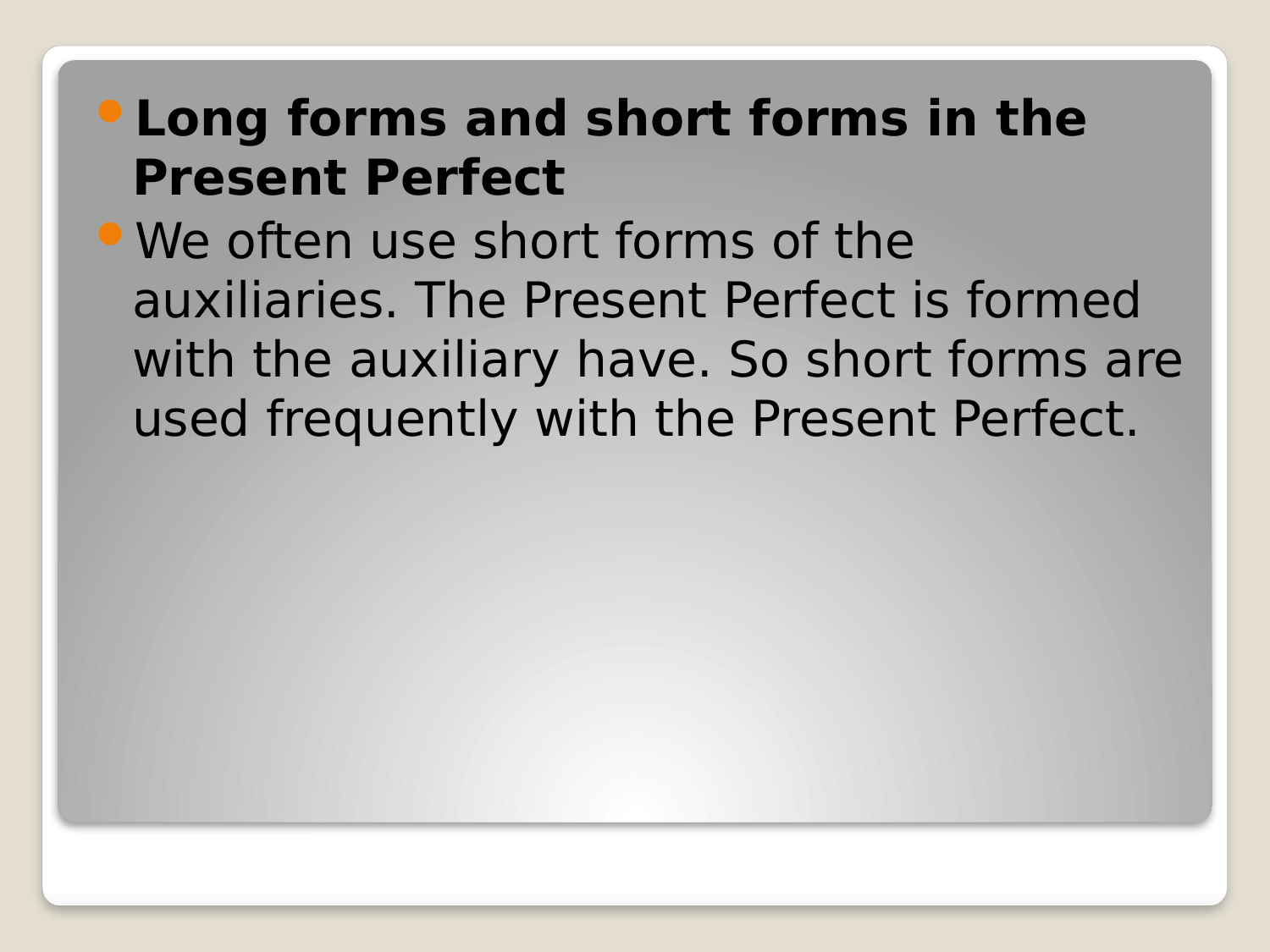

Long forms and short forms in the Present Perfect
We often use short forms of the auxiliaries. The Present Perfect is formed with the auxiliary have. So short forms are used frequently with the Present Perfect.

#